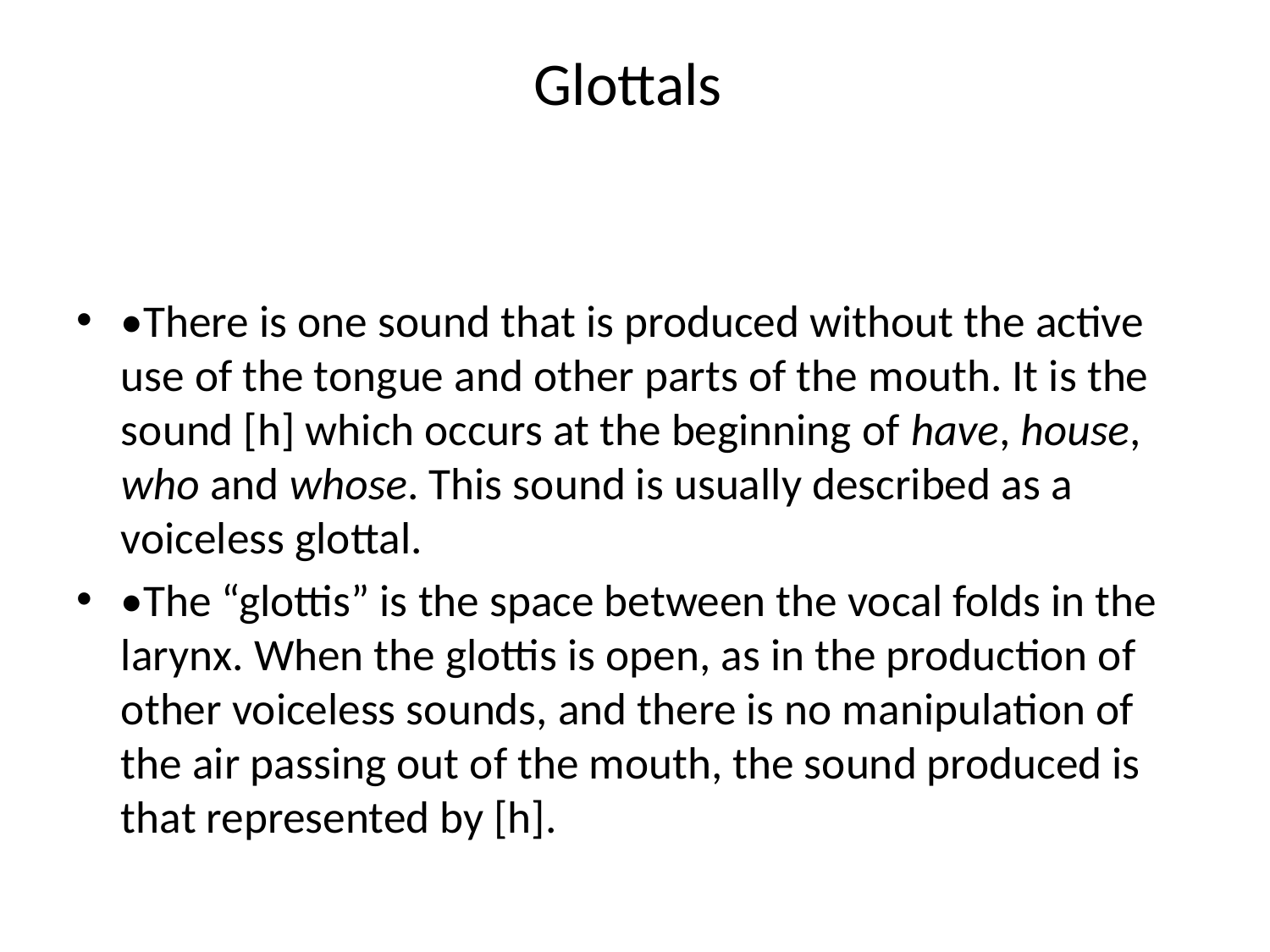

# Glottals

•There is one sound that is produced without the active use of the tongue and other parts of the mouth. It is the sound [h] which occurs at the beginning of have, house, who and whose. This sound is usually described as a voiceless glottal.
•The “glottis” is the space between the vocal folds in the larynx. When the glottis is open, as in the production of other voiceless sounds, and there is no manipulation of the air passing out of the mouth, the sound produced is that represented by [h].